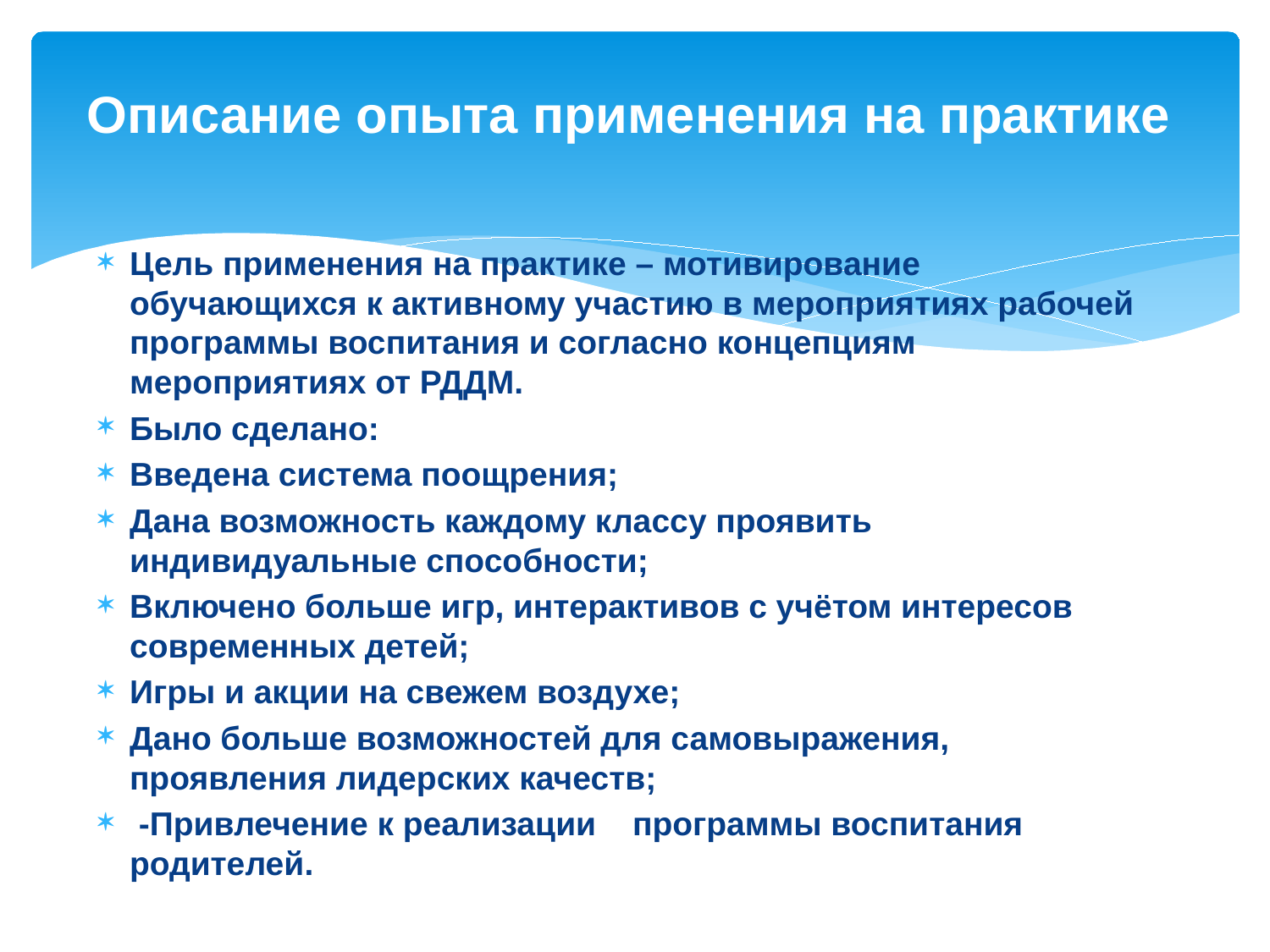

# Описание опыта применения на практике
Цель применения на практике – мотивирование обучающихся к активному участию в мероприятиях рабочей программы воспитания и согласно концепциям мероприятиях от РДДМ.
Было сделано:
Введена система поощрения;
Дана возможность каждому классу проявить индивидуальные способности;
Включено больше игр, интерактивов с учётом интересов современных детей;
Игры и акции на свежем воздухе;
Дано больше возможностей для самовыражения, проявления лидерских качеств;
 -Привлечение к реализации    программы воспитания родителей.